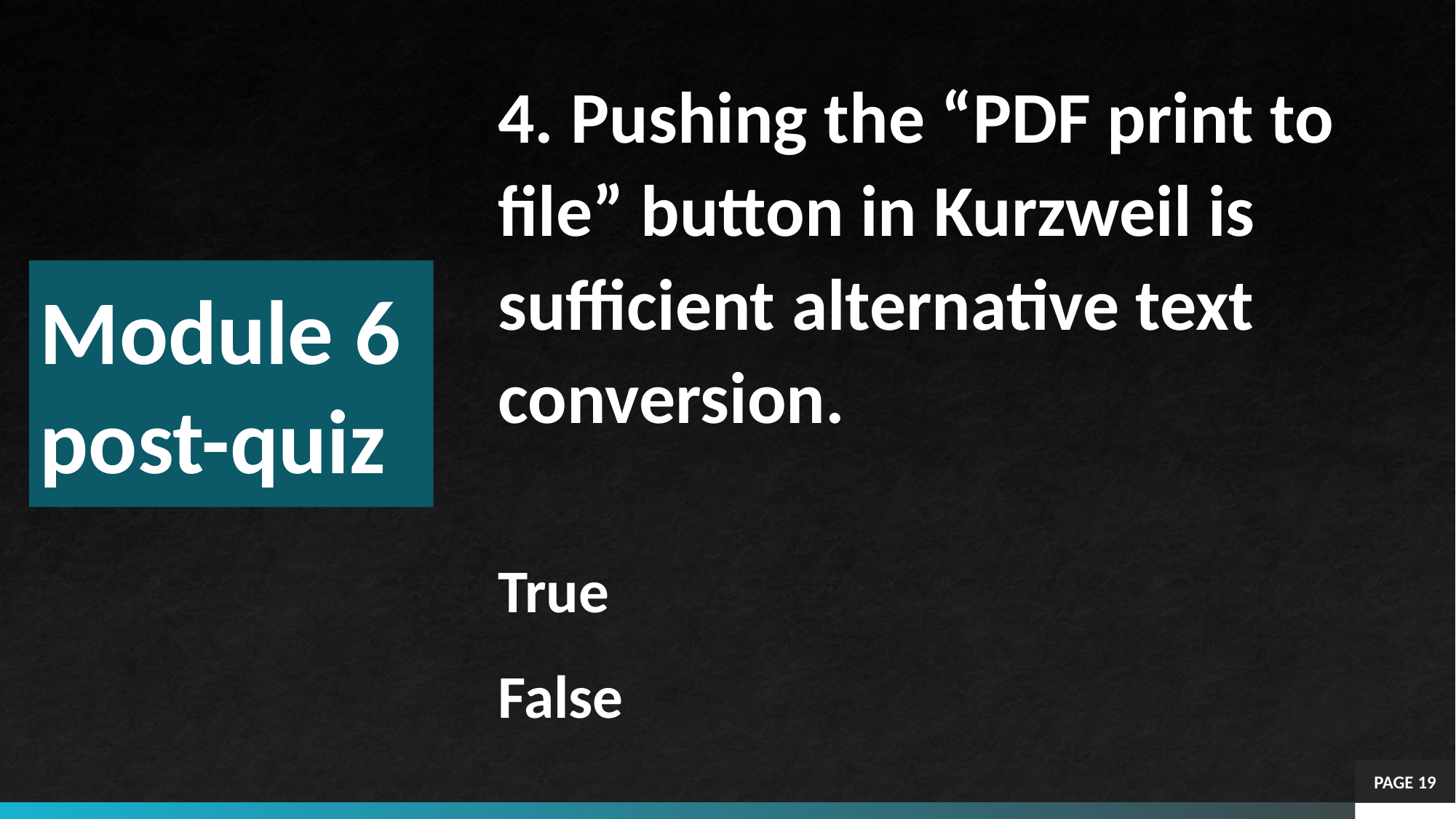

4. Pushing the “PDF print to file” button in Kurzweil is sufficient alternative text conversion.

True
False
# Module 6 post-quiz
PAGE 19